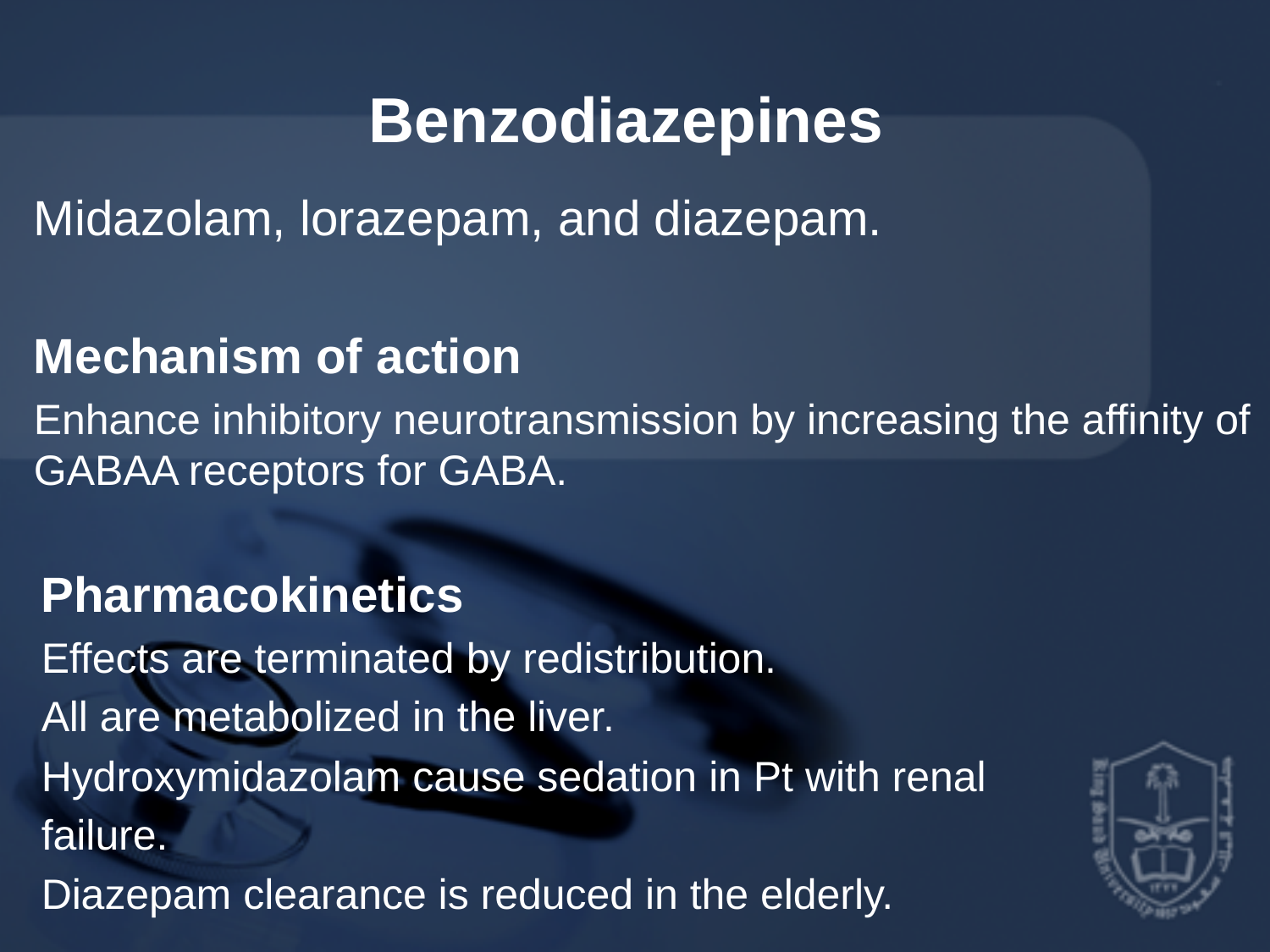

# Benzodiazepines
Midazolam, lorazepam, and diazepam.

Mechanism of action
Enhance inhibitory neurotransmission by increasing the affinity of GABAA receptors for GABA.

Pharmacokinetics
Effects are terminated by redistribution.
All are metabolized in the liver.
Hydroxymidazolam cause sedation in Pt with renal
failure.
Diazepam clearance is reduced in the elderly.